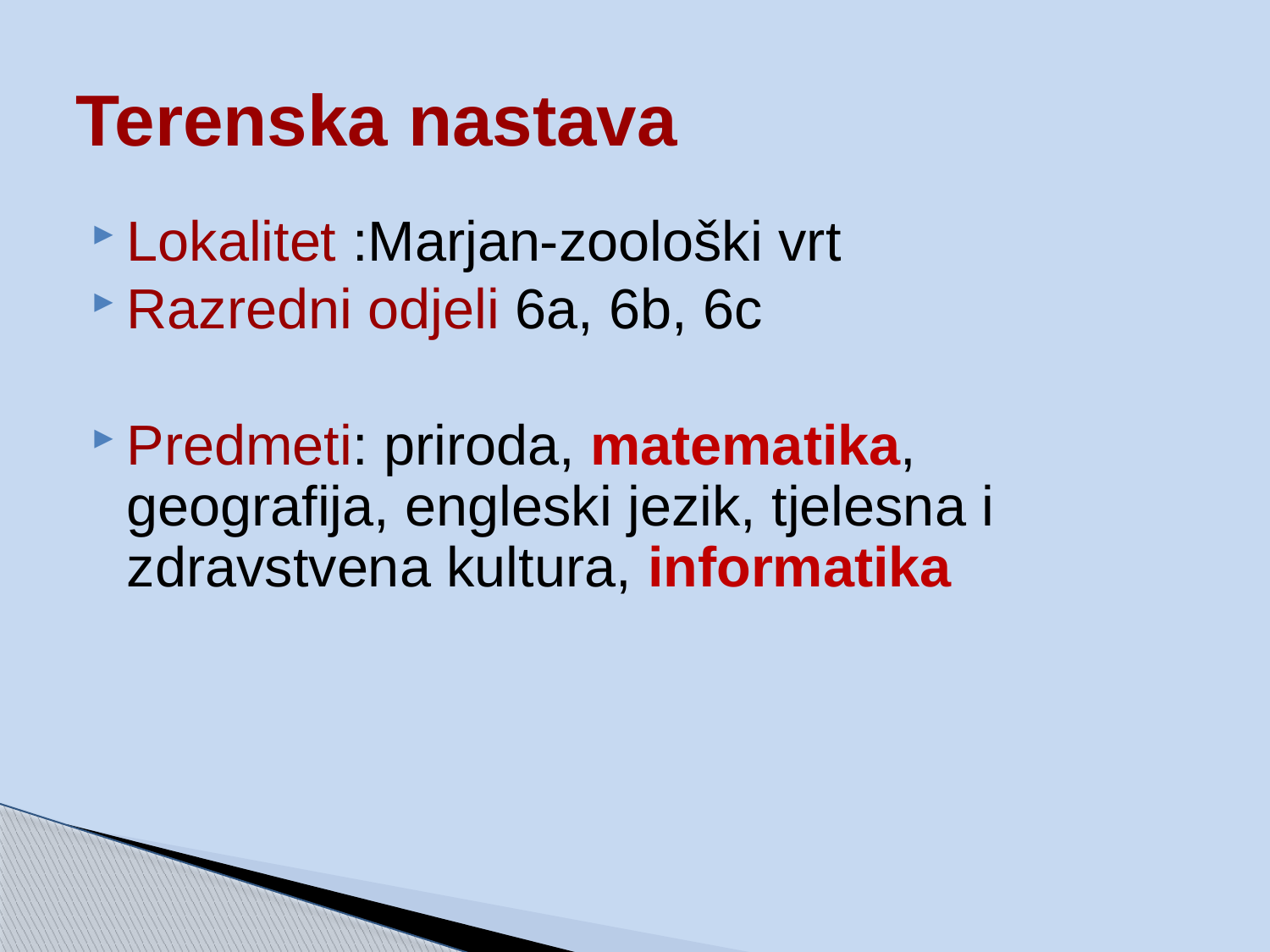

# Terenska nastava
Lokalitet :Marjan-zoološki vrt
Razredni odjeli 6a, 6b, 6c

Predmeti: priroda, matematika, geografija, engleski jezik, tjelesna i zdravstvena kultura, informatika